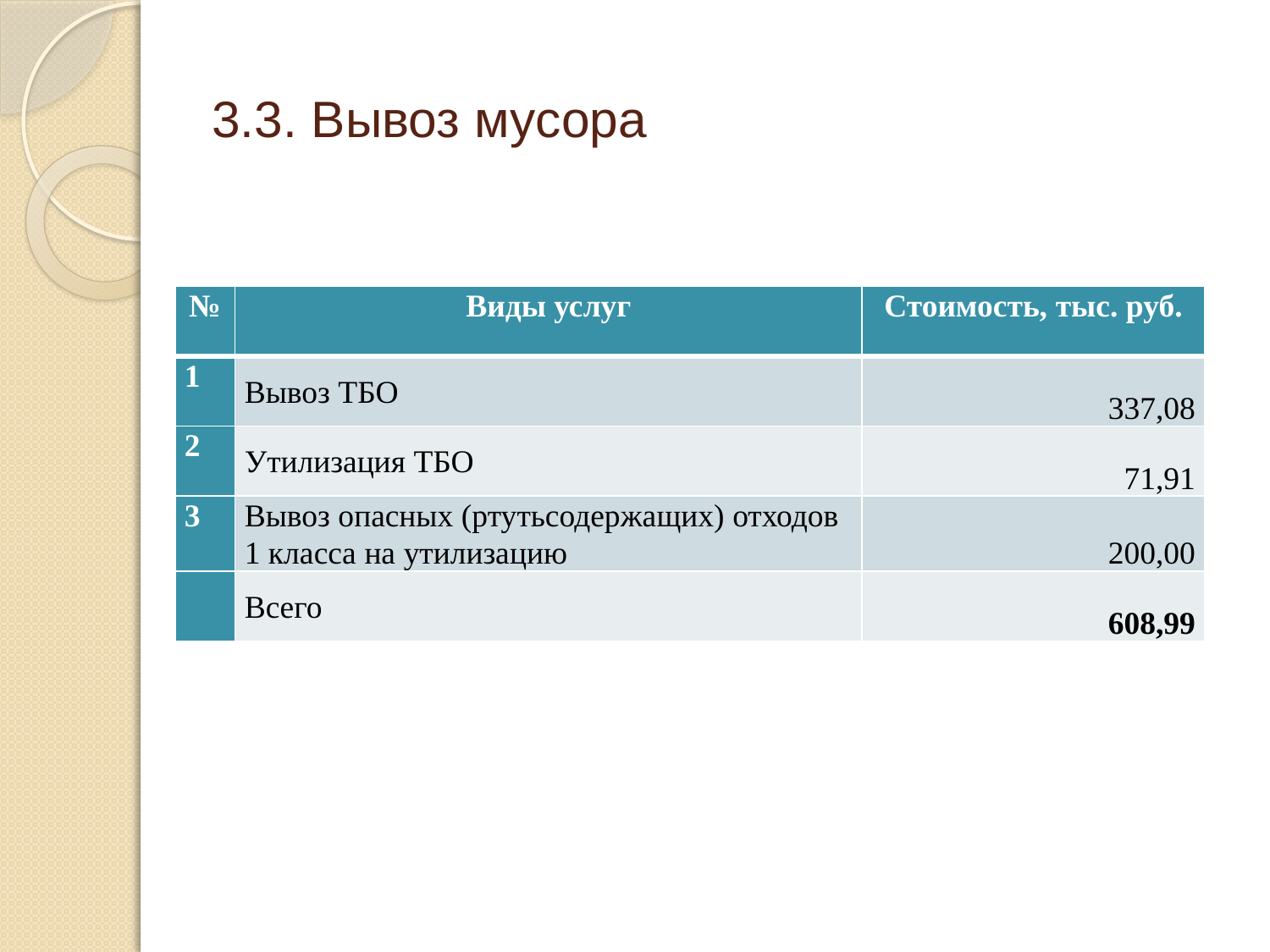

# 3.3. Вывоз мусора
| № | Виды услуг | Стоимость, тыс. руб. |
| --- | --- | --- |
| 1 | Вывоз ТБО | 337,08 |
| 2 | Утилизация ТБО | 71,91 |
| 3 | Вывоз опасных (ртутьсодержащих) отходов 1 класса на утилизацию | 200,00 |
|  | Всего | 608,99 |